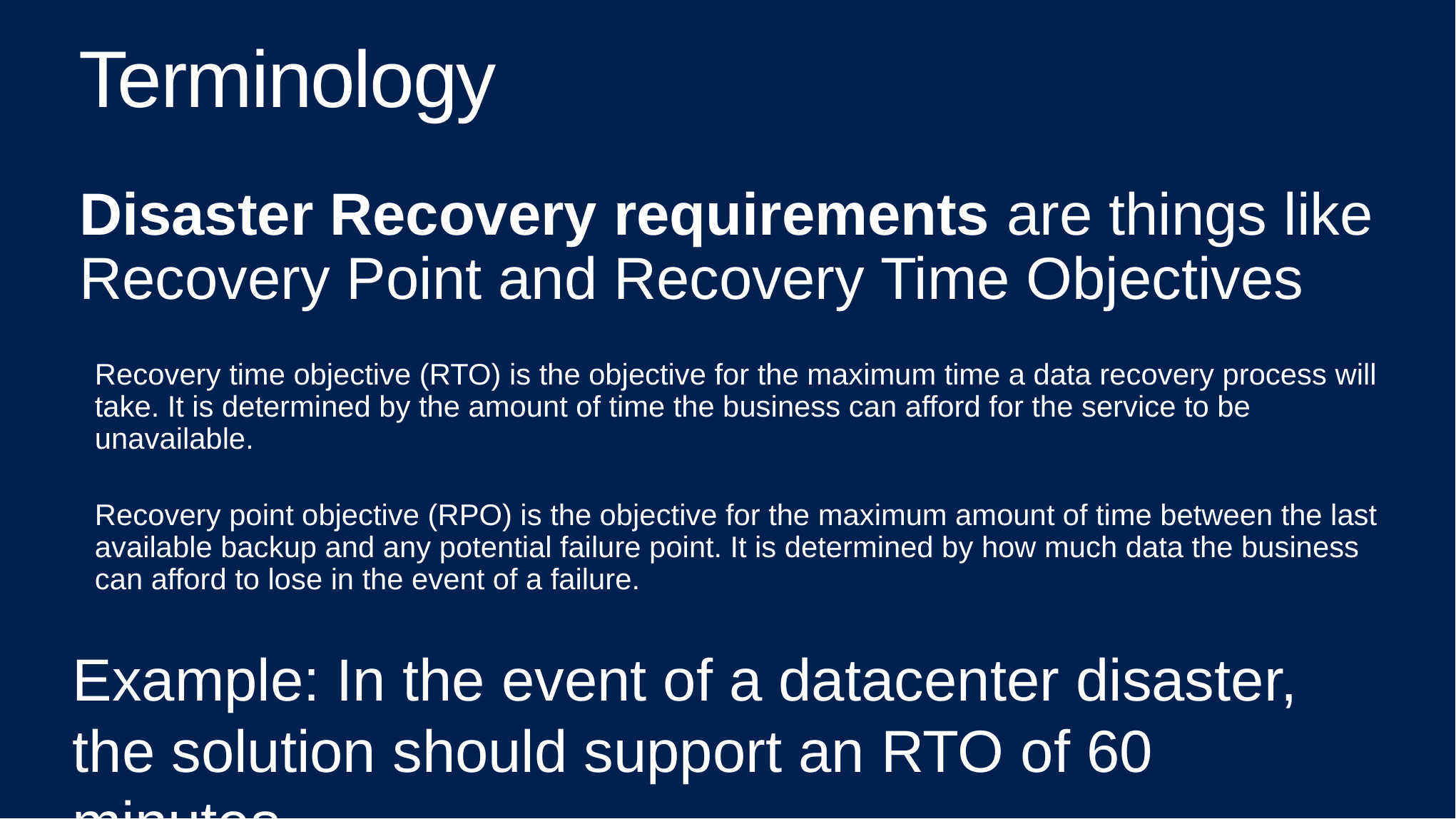

# Terminology
Disaster Recovery requirements are things like Recovery Point and Recovery Time Objectives
Recovery time objective (RTO) is the objective for the maximum time a data recovery process will take. It is determined by the amount of time the business can afford for the service to be unavailable.

Recovery point objective (RPO) is the objective for the maximum amount of time between the last available backup and any potential failure point. It is determined by how much data the business can afford to lose in the event of a failure.
Example: In the event of a datacenter disaster, the solution should support an RTO of 60 minutes